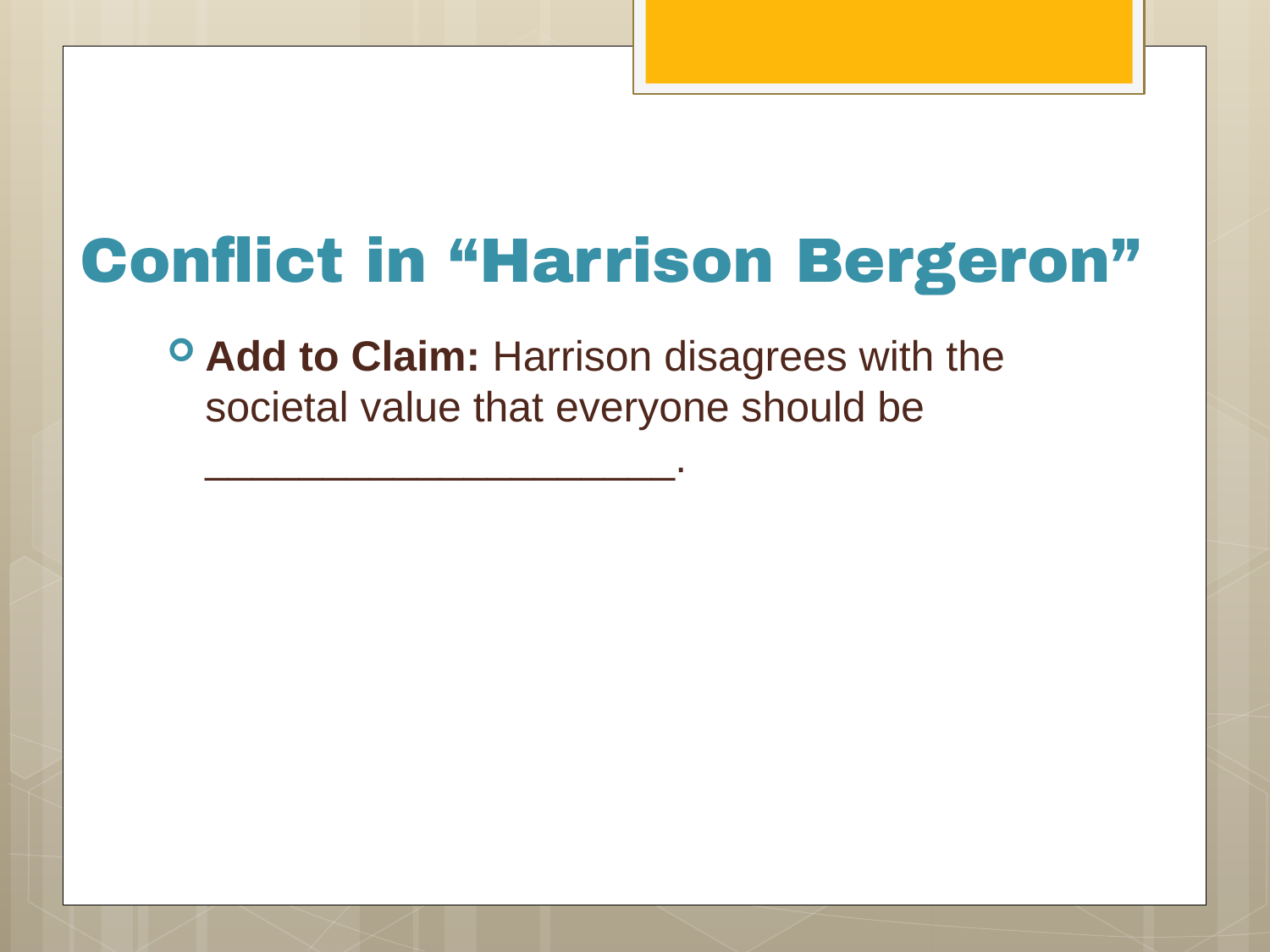

# Conflict in “Harrison Bergeron”
Add to Claim: Harrison disagrees with the societal value that everyone should be ____________________.